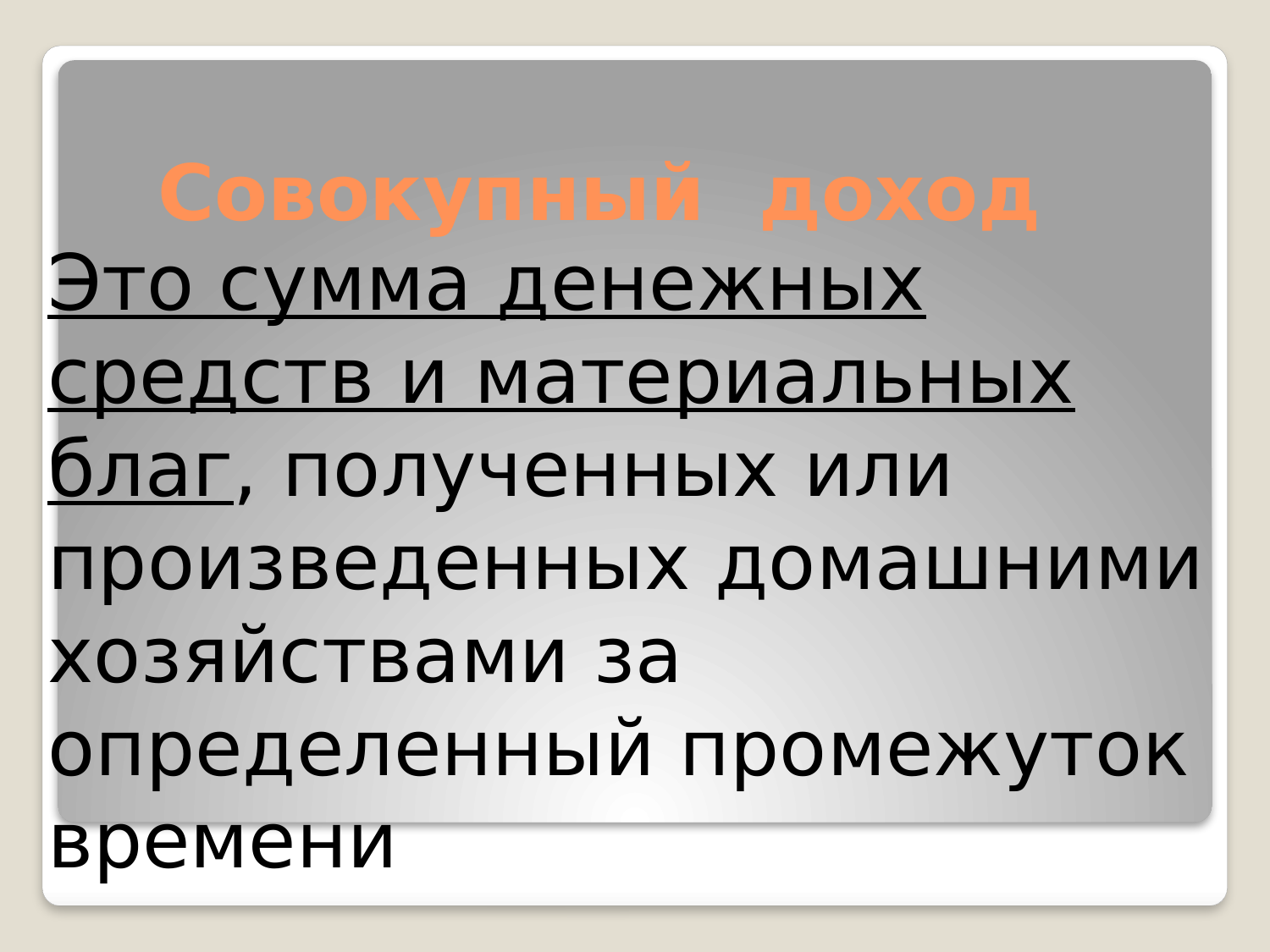

# Совокупный  доход
Это сумма денежных средств и материальных благ, полученных или произведенных домашними хозяйствами за определенный промежуток времени